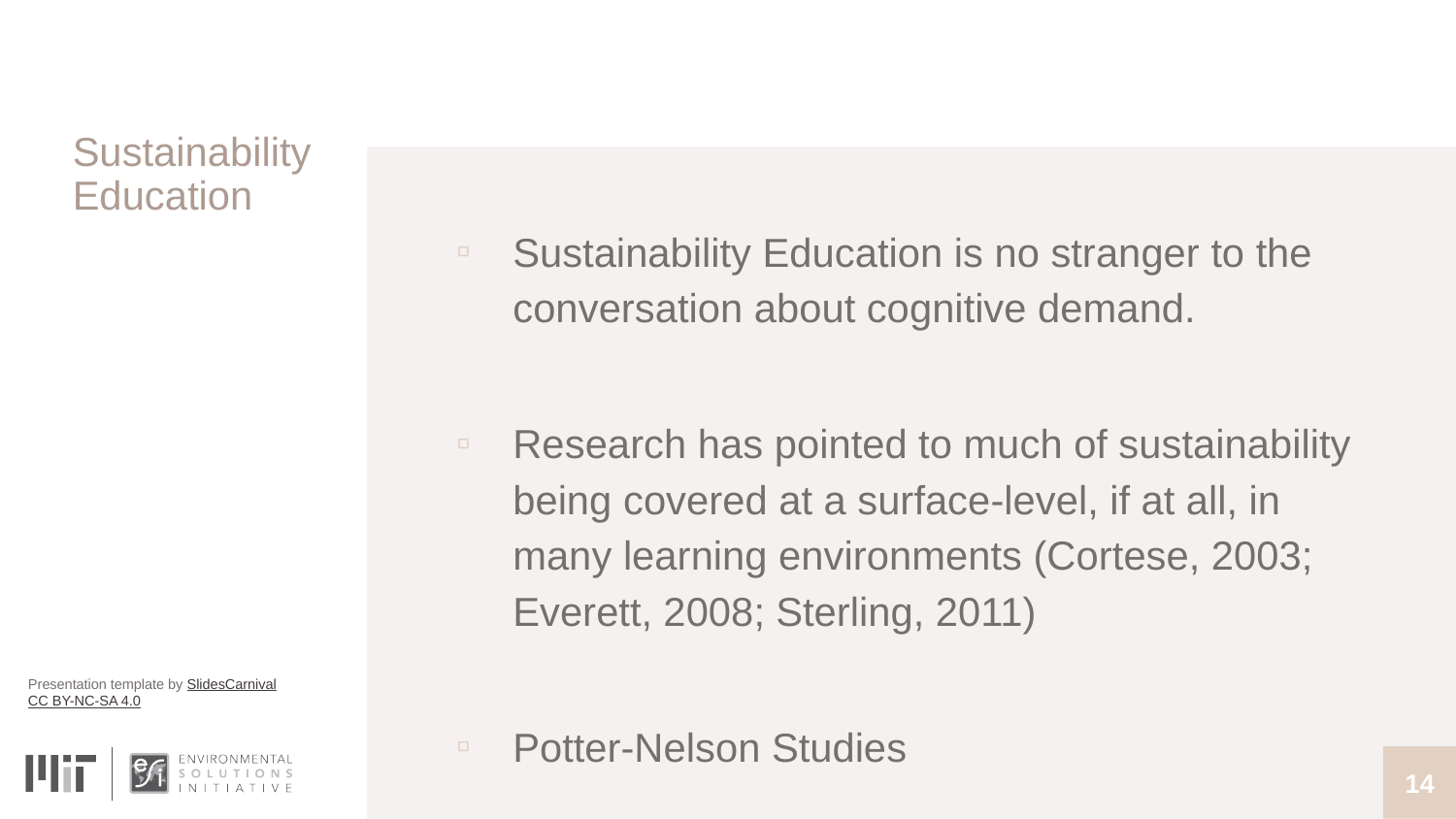

# Sustainability Education
Sustainability Education is no stranger to the conversation about cognitive demand.

Research has pointed to much of sustainability being covered at a surface-level, if at all, in many learning environments (Cortese, 2003; Everett, 2008; Sterling, 2011)

Potter-Nelson Studies
14